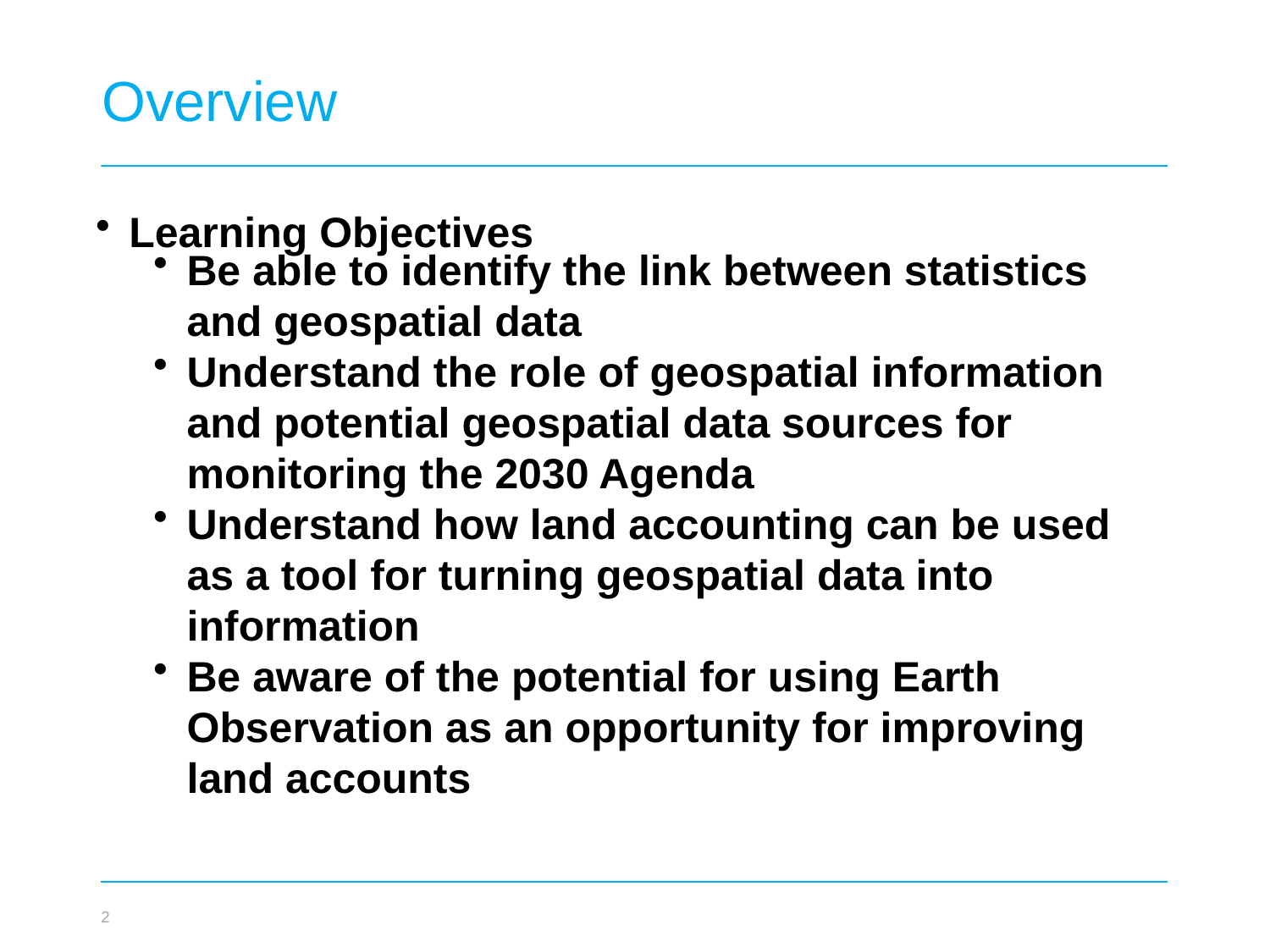

Overview

Learning Objectives
Be able to identify the link between statistics and geospatial data
Understand the role of geospatial information and potential geospatial data sources for monitoring the 2030 Agenda
Understand how land accounting can be used as a tool for turning geospatial data into information
Be aware of the potential for using Earth Observation as an opportunity for improving land accounts

Photo credit to be given
as shown alongside
(in black or in white)
© NABU/Holger Schulz

2